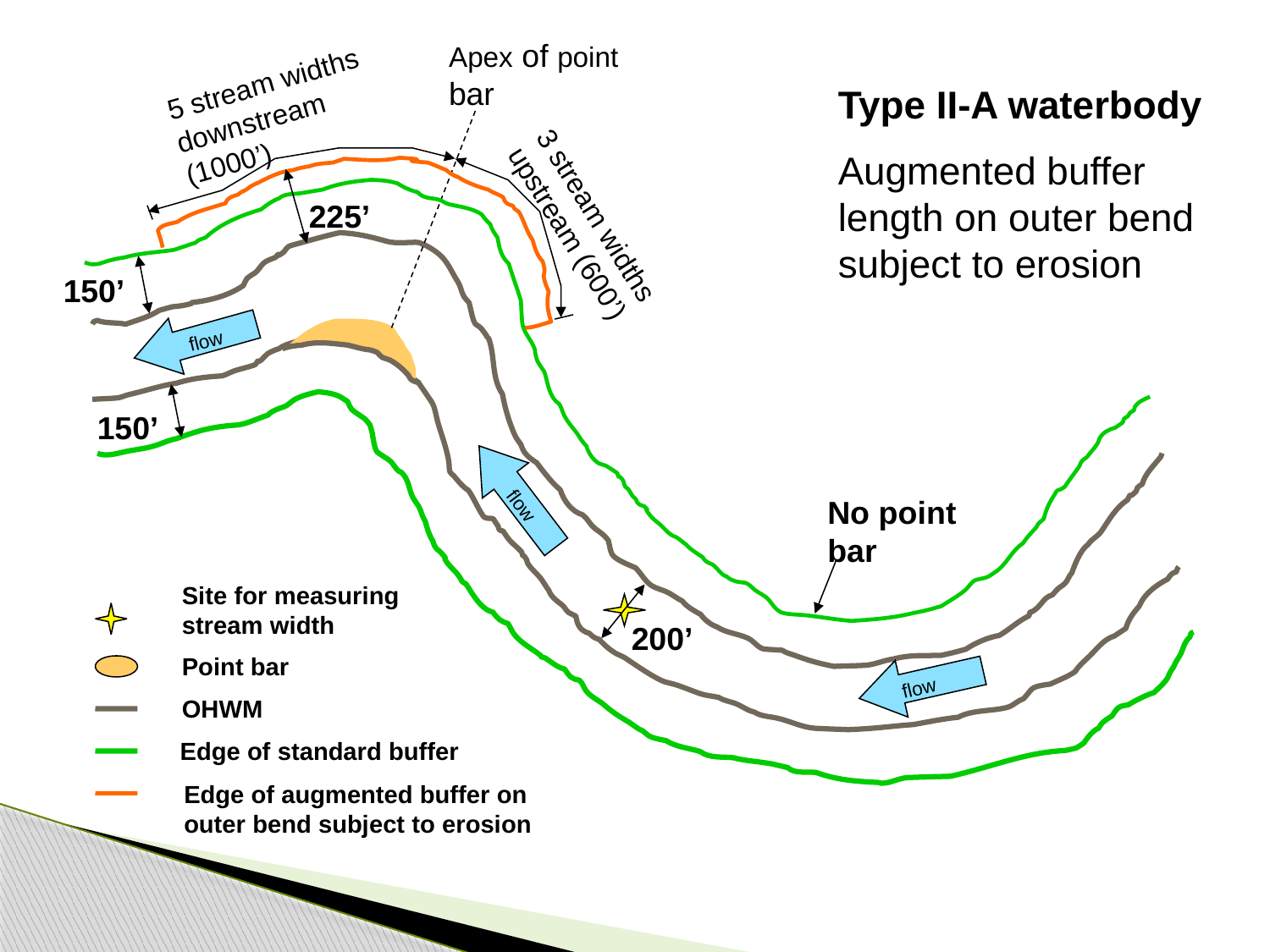

Apex of point bar
5 stream widths downstream (1000’)
Type II-A waterbody
Augmented buffer length on outer bend subject to erosion

225’
3 stream widths upstream (600’)

150’

flow

150’

No point bar
flow

Site for measuring stream width

200’

Point bar

flow
OHWM

Edge of standard buffer

Edge of augmented buffer on outer bend subject to erosion